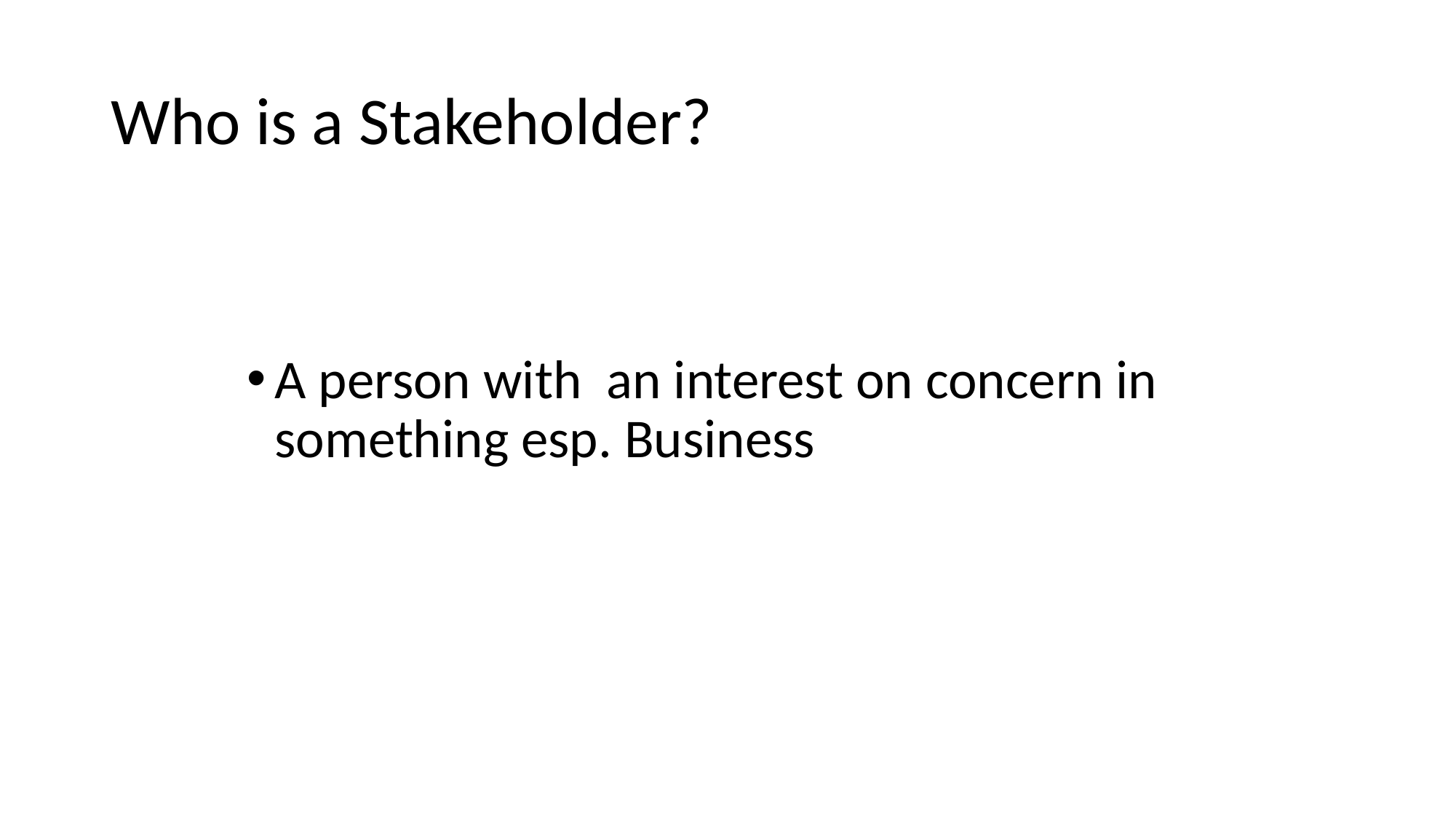

# Who is a Stakeholder?
A person with  an interest on concern in something esp. Business